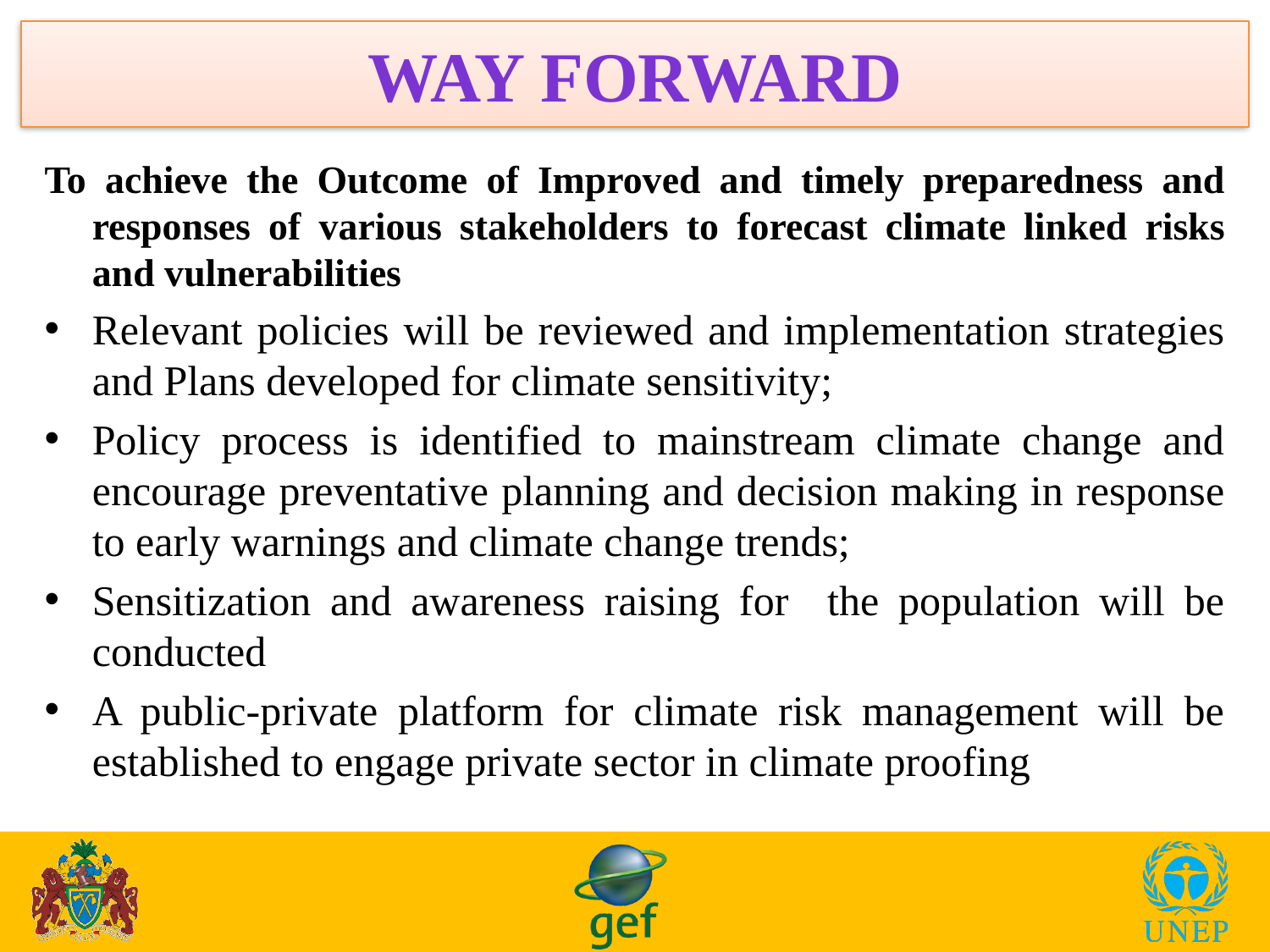

# WAY FORWARD
To achieve the Outcome of Improved and timely preparedness and responses of various stakeholders to forecast climate linked risks and vulnerabilities
Relevant policies will be reviewed and implementation strategies and Plans developed for climate sensitivity;
Policy process is identified to mainstream climate change and encourage preventative planning and decision making in response to early warnings and climate change trends;
Sensitization and awareness raising for  the population will be conducted
A public-private platform for climate risk management will be established to engage private sector in climate proofing